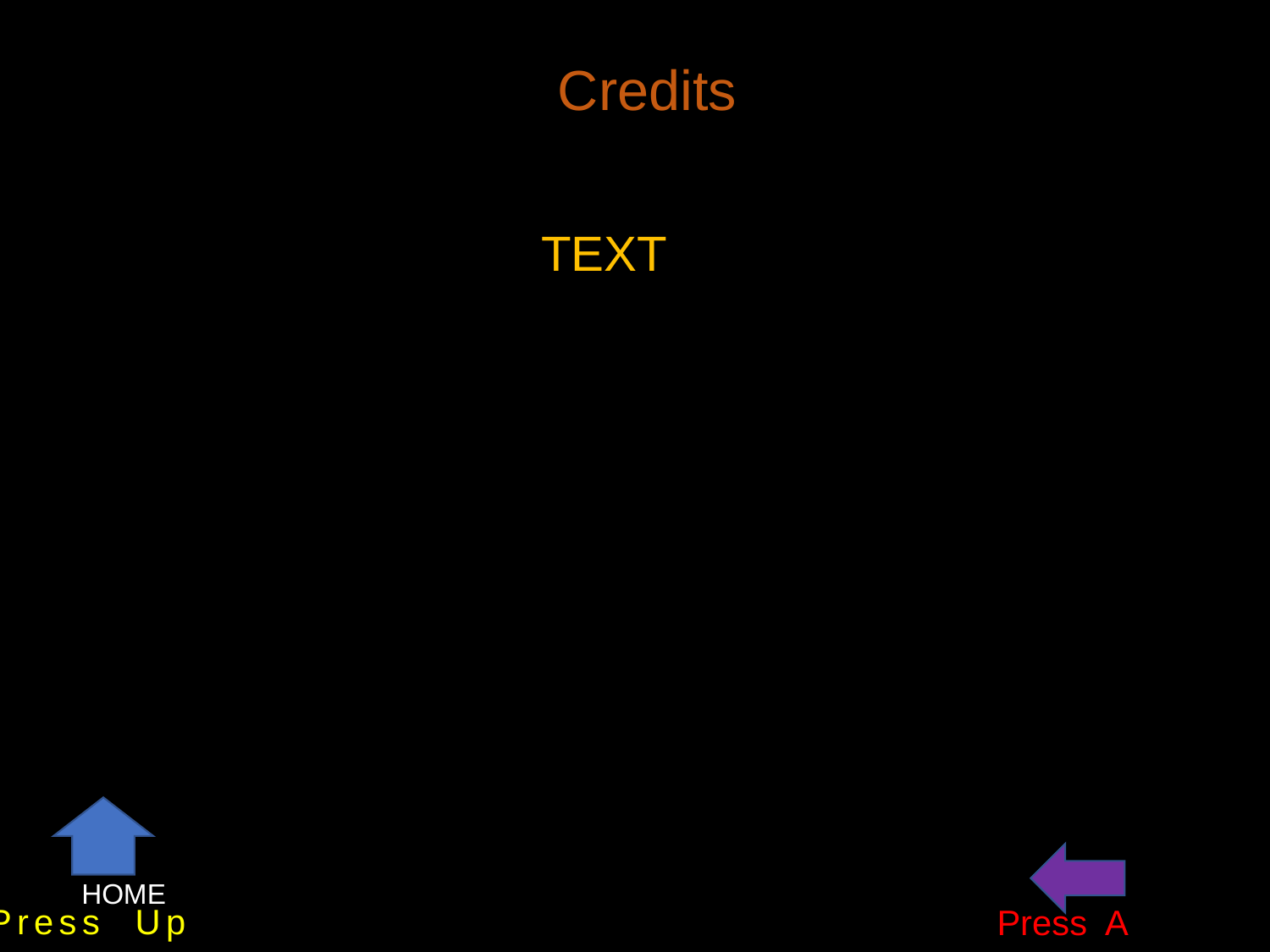

Credits
TEXT

HOME
       Press  Up
Press  A